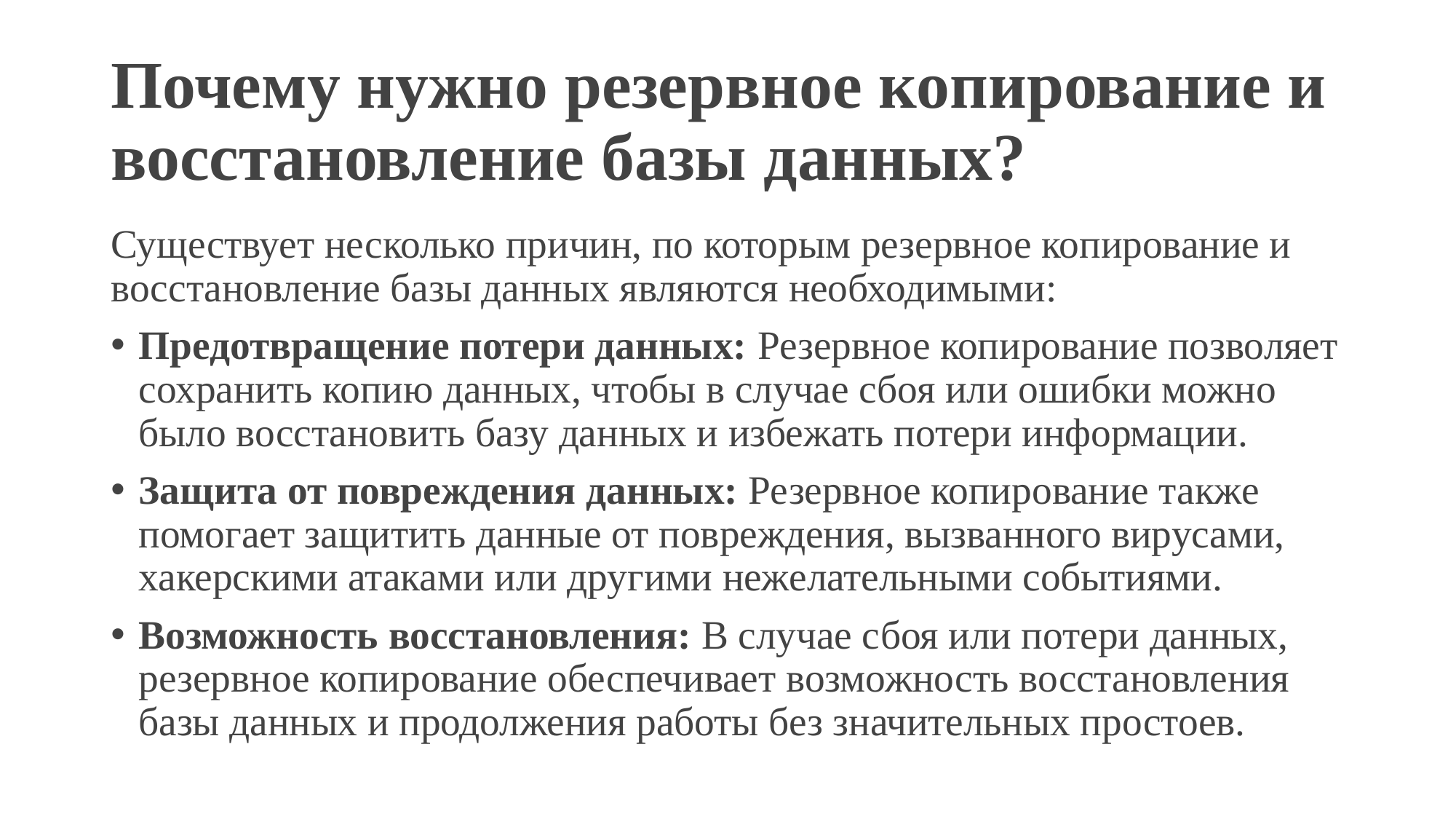

# Почему нужно резервное копирование и восстановление базы данных?
Существует несколько причин, по которым резервное копирование и восстановление базы данных являются необходимыми:
Предотвращение потери данных: Резервное копирование позволяет сохранить копию данных, чтобы в случае сбоя или ошибки можно было восстановить базу данных и избежать потери информации.
Защита от повреждения данных: Резервное копирование также помогает защитить данные от повреждения, вызванного вирусами, хакерскими атаками или другими нежелательными событиями.
Возможность восстановления: В случае сбоя или потери данных, резервное копирование обеспечивает возможность восстановления базы данных и продолжения работы без значительных простоев.